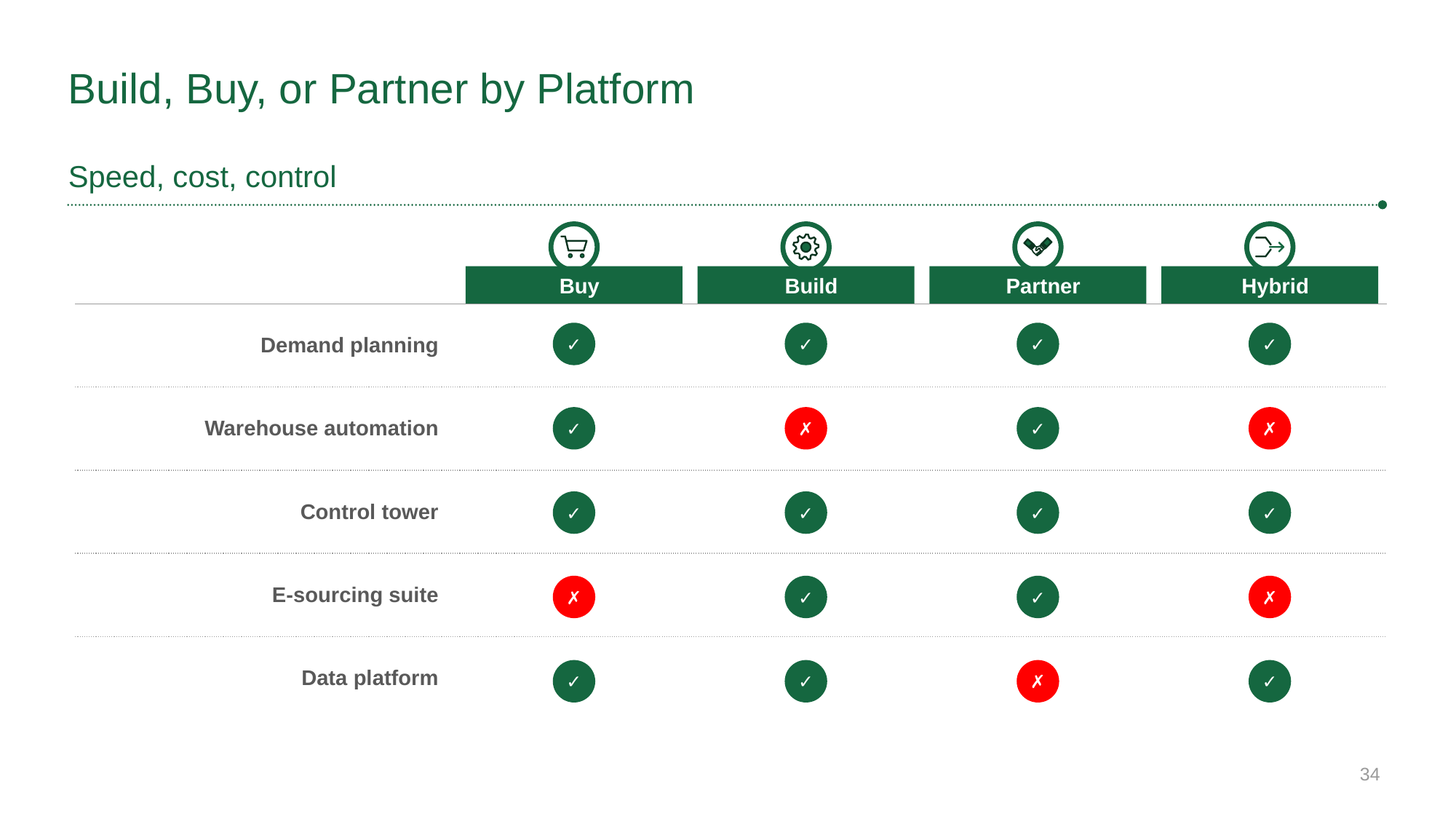

# Build, Buy, or Partner by Platform
Speed, cost, control

Buy
Build
Partner
Hybrid
|  |  |  |  |  |
| --- | --- | --- | --- | --- |
| Demand planning |  |  |  |  |
| Warehouse automation |  |  |  |  |
| Control tower |  |  |  |  |
| E-sourcing suite |  |  |  |  |
| Data platform |  |  |  |  |
✓
✓
✓
✓
✓
✗
✓
✗
✓
✓
✓
✓
✗
✓
✓
✗
✓
✓
✗
✓
34